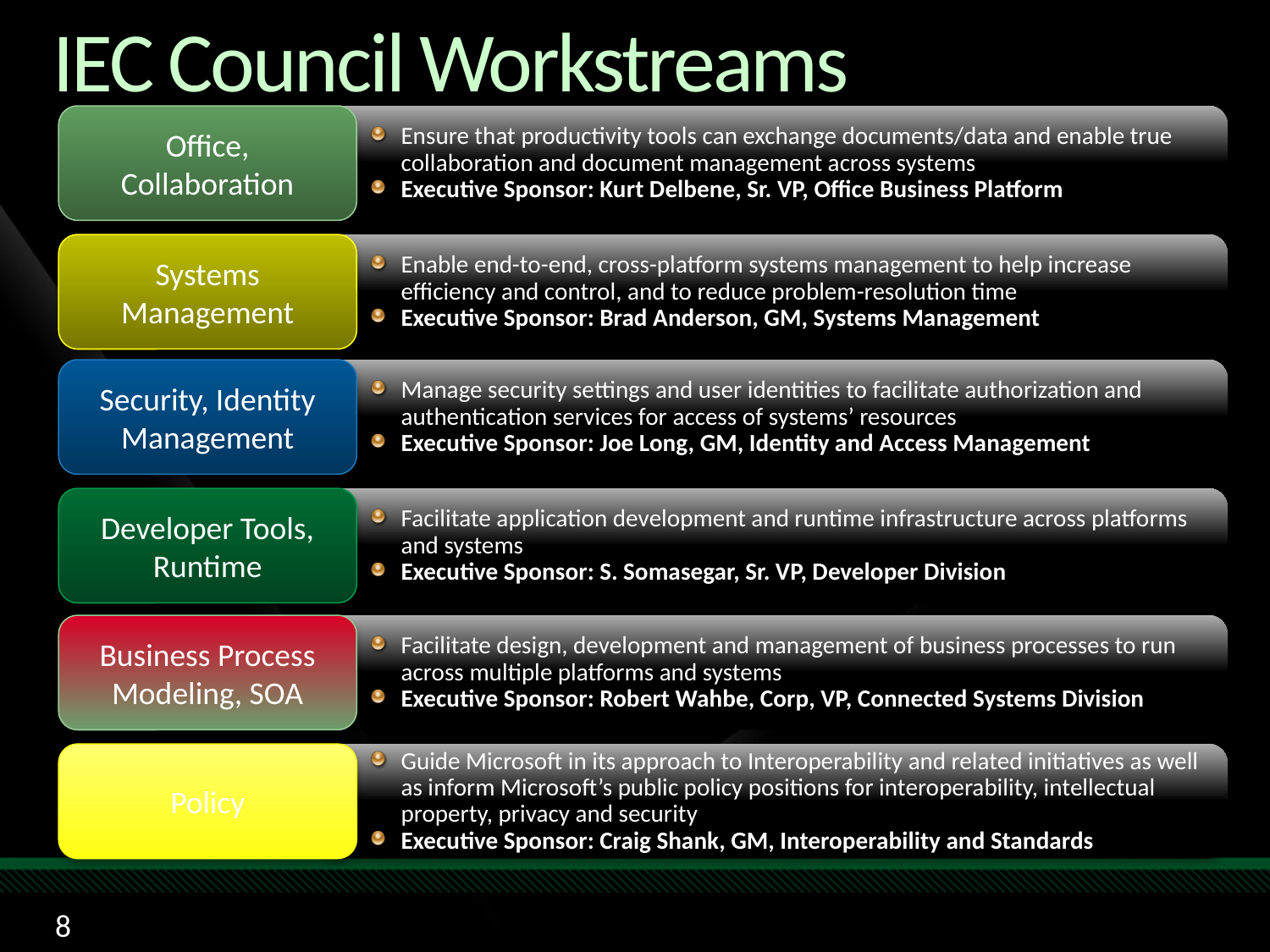

# IEC Council Workstreams
Office, Collaboration
Ensure that productivity tools can exchange documents/data and enable true collaboration and document management across systems
Executive Sponsor: Kurt Delbene, Sr. VP, Office Business Platform
Systems Management
Enable end-to-end, cross-platform systems management to help increase efficiency and control, and to reduce problem-resolution time
Executive Sponsor: Brad Anderson, GM, Systems Management
Security, Identity Management
Manage security settings and user identities to facilitate authorization and authentication services for access of systems’ resources
Executive Sponsor: Joe Long, GM, Identity and Access Management
Developer Tools, Runtime
Facilitate application development and runtime infrastructure across platforms and systems
Executive Sponsor: S. Somasegar, Sr. VP, Developer Division
Business Process Modeling, SOA
Facilitate design, development and management of business processes to run across multiple platforms and systems
Executive Sponsor: Robert Wahbe, Corp, VP, Connected Systems Division
Policy
Guide Microsoft in its approach to Interoperability and related initiatives as well as inform Microsoft’s public policy positions for interoperability, intellectual property, privacy and security
Executive Sponsor: Craig Shank, GM, Interoperability and Standards
8